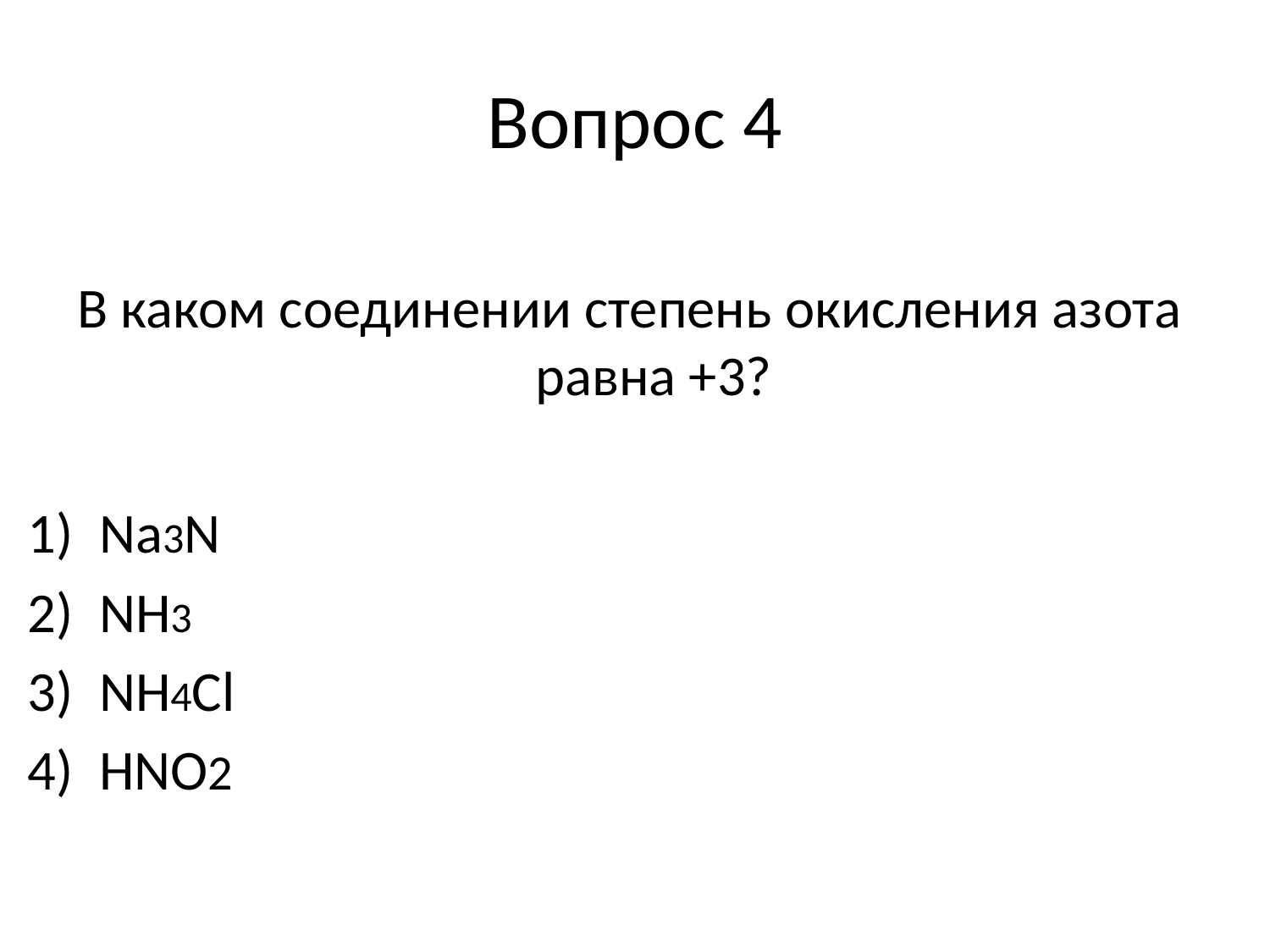

# Вопрос 4

В каком соединении степень окисления азота равна +3?

Na3N
NH3
NH4Cl
HNO2